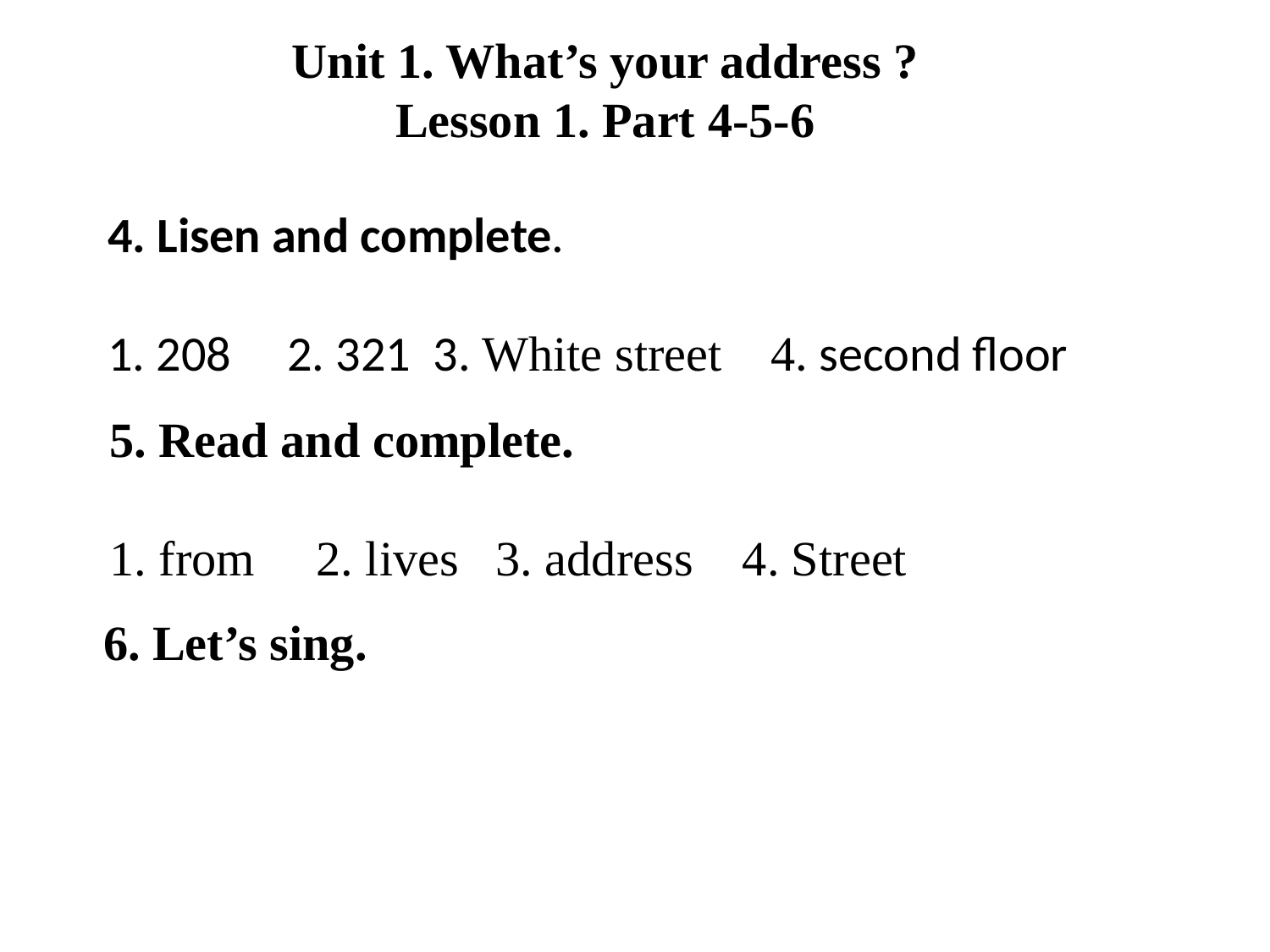

Unit 1. What’s your address ?
Lesson 1. Part 4-5-6
4. Lisen and complete.

1. 208     2. 321  3. White street    4. second floor
5. Read and complete.

1. from     2. lives   3. address    4. Street
6. Let’s sing.